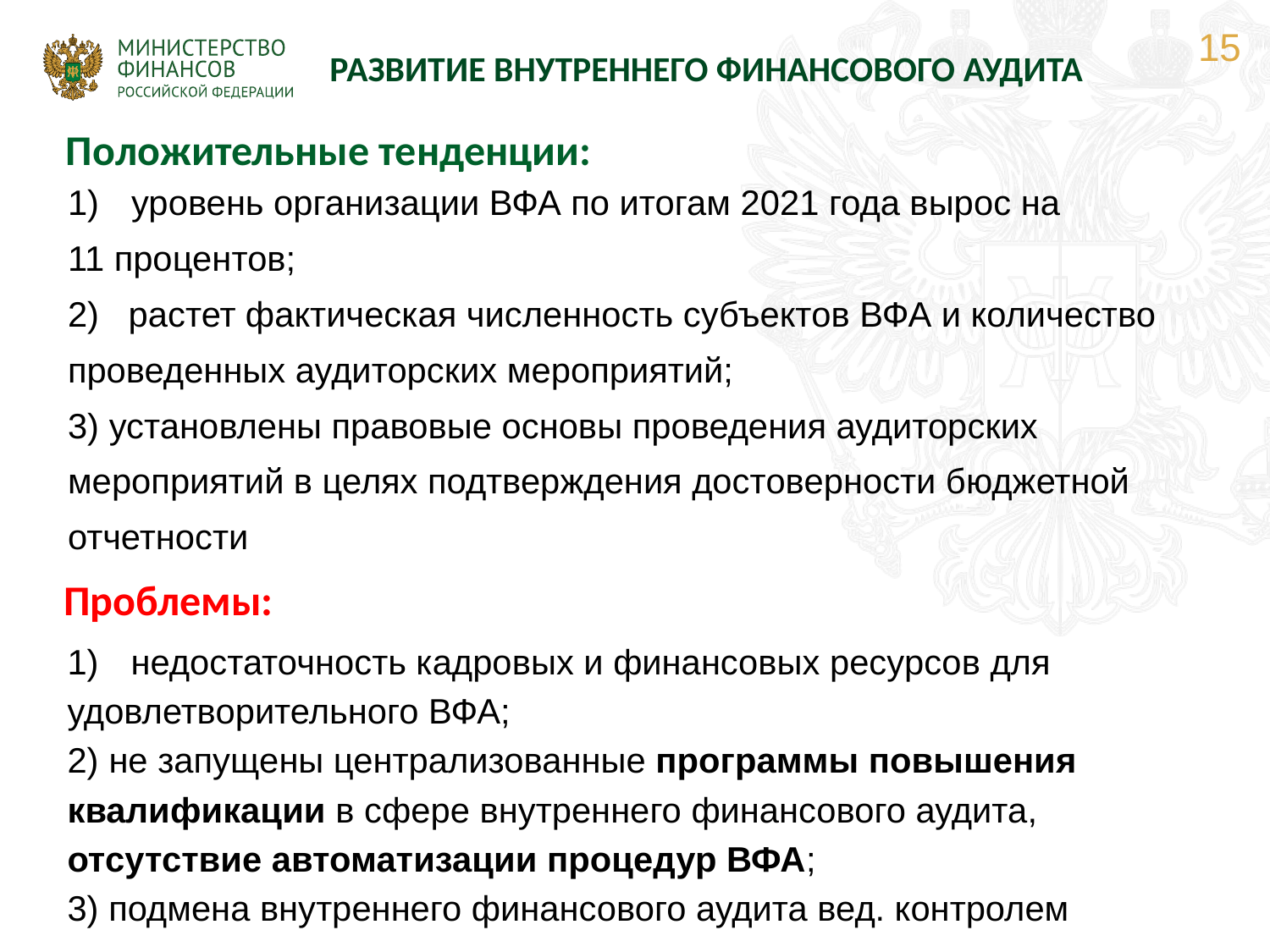

15
| РАЗВИТИЕ ВНУТРЕННЕГО ФИНАНСОВОГО АУДИТА |
| --- |

Положительные тенденции:
уровень организации ВФА по итогам 2021 года вырос на
11 процентов;
2)   растет фактическая численность субъектов ВФА и количество
проведенных аудиторских мероприятий;
3) установлены правовые основы проведения аудиторских
мероприятий в целях подтверждения достоверности бюджетной
отчетности

Проблемы:
недостаточность кадровых и финансовых ресурсов для
удовлетворительного ВФА;
2) не запущены централизованные программы повышения
квалификации в сфере внутреннего финансового аудита,
отсутствие автоматизации процедур ВФА;
3) подмена внутреннего финансового аудита вед. контролем